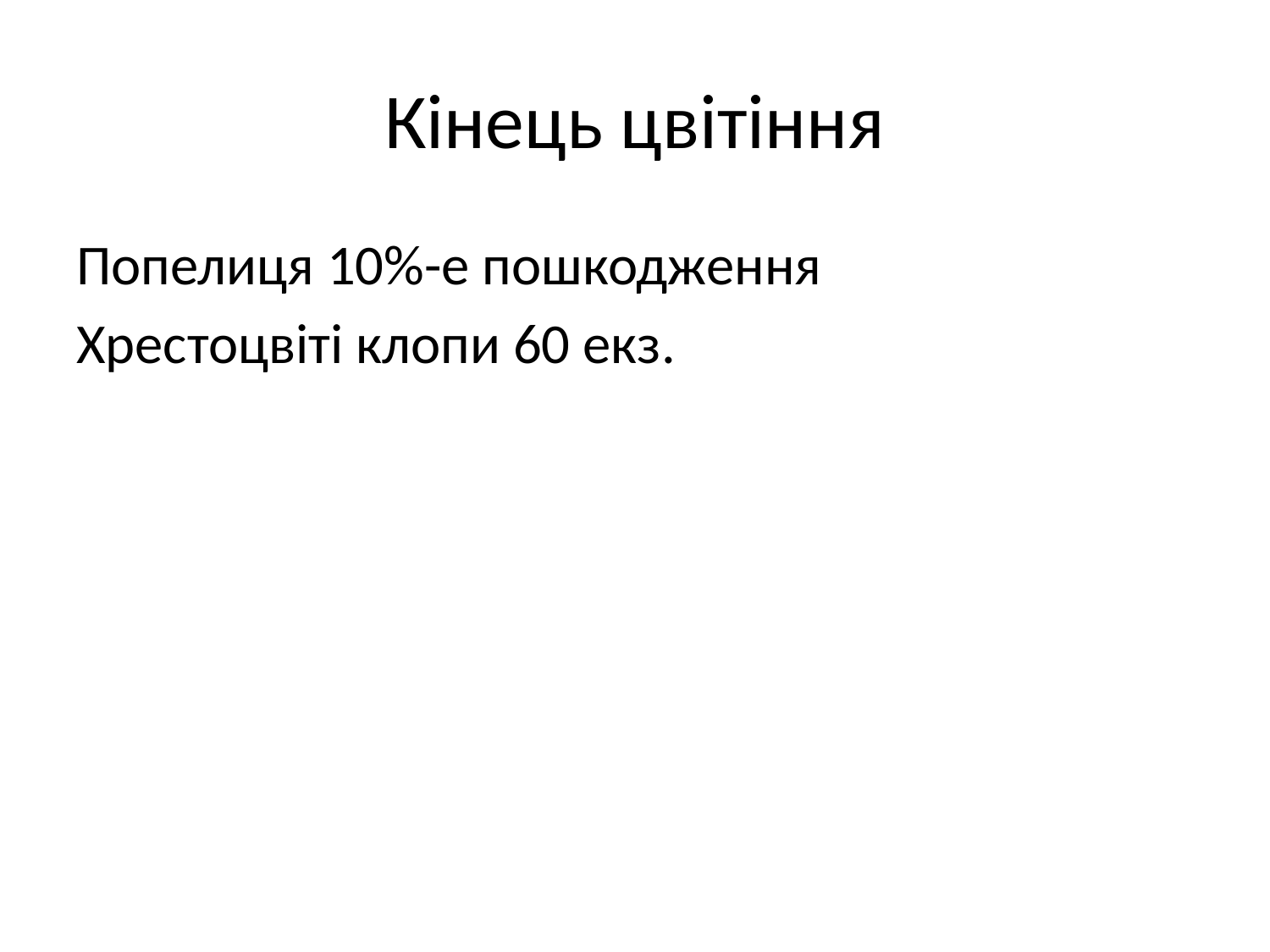

# Кінець цвітіння
Попелиця 10%-е пошкодження
Хрестоцвіті клопи 60 екз.